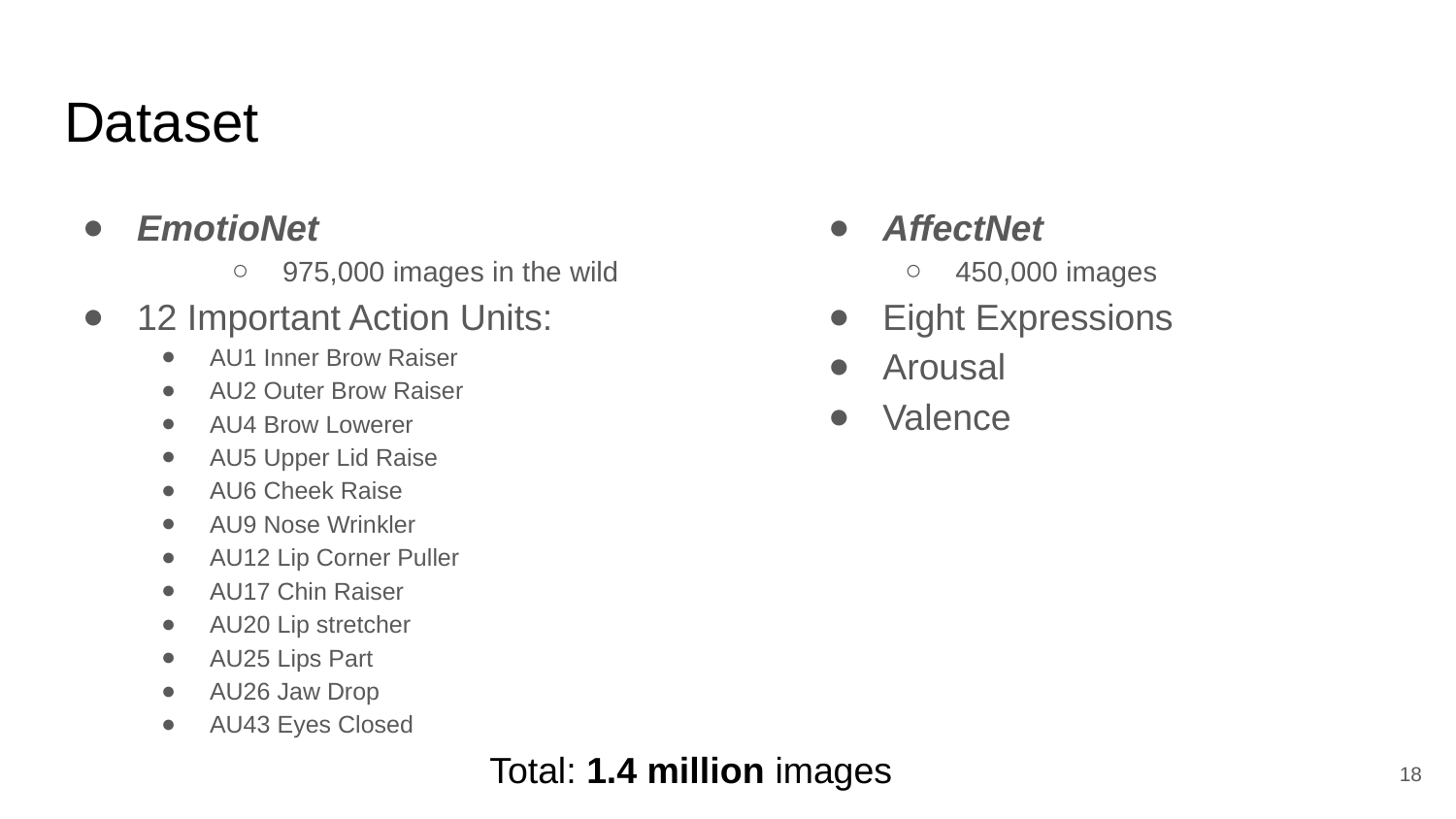

# Dataset
EmotioNet
975,000 images in the wild
12 Important Action Units:
AU1 Inner Brow Raiser
AU2 Outer Brow Raiser
AU4 Brow Lowerer
AU5 Upper Lid Raise
AU6 Cheek Raise
AU9 Nose Wrinkler
AU12 Lip Corner Puller
AU17 Chin Raiser
AU20 Lip stretcher
AU25 Lips Part
AU26 Jaw Drop
AU43 Eyes Closed
AffectNet
450,000 images
Eight Expressions
Arousal
Valence

Total: 1.4 million images
18